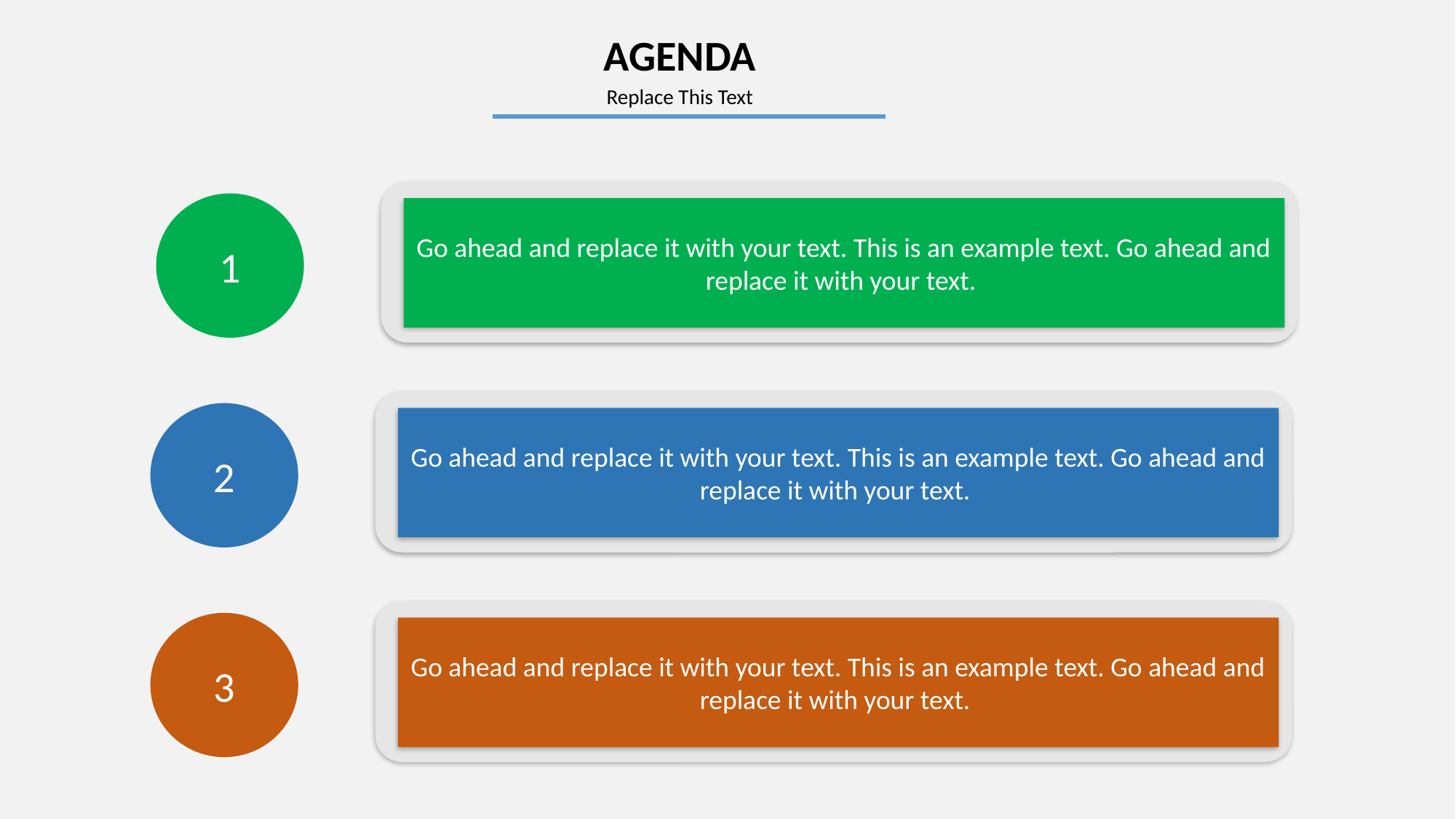

AGENDA
Replace This Text

1
Go ahead and replace it with your text. This is an example text. Go ahead and replace it with your text.

2
Go ahead and replace it with your text. This is an example text. Go ahead and replace it with your text.

3
Go ahead and replace it with your text. This is an example text. Go ahead and replace it with your text.